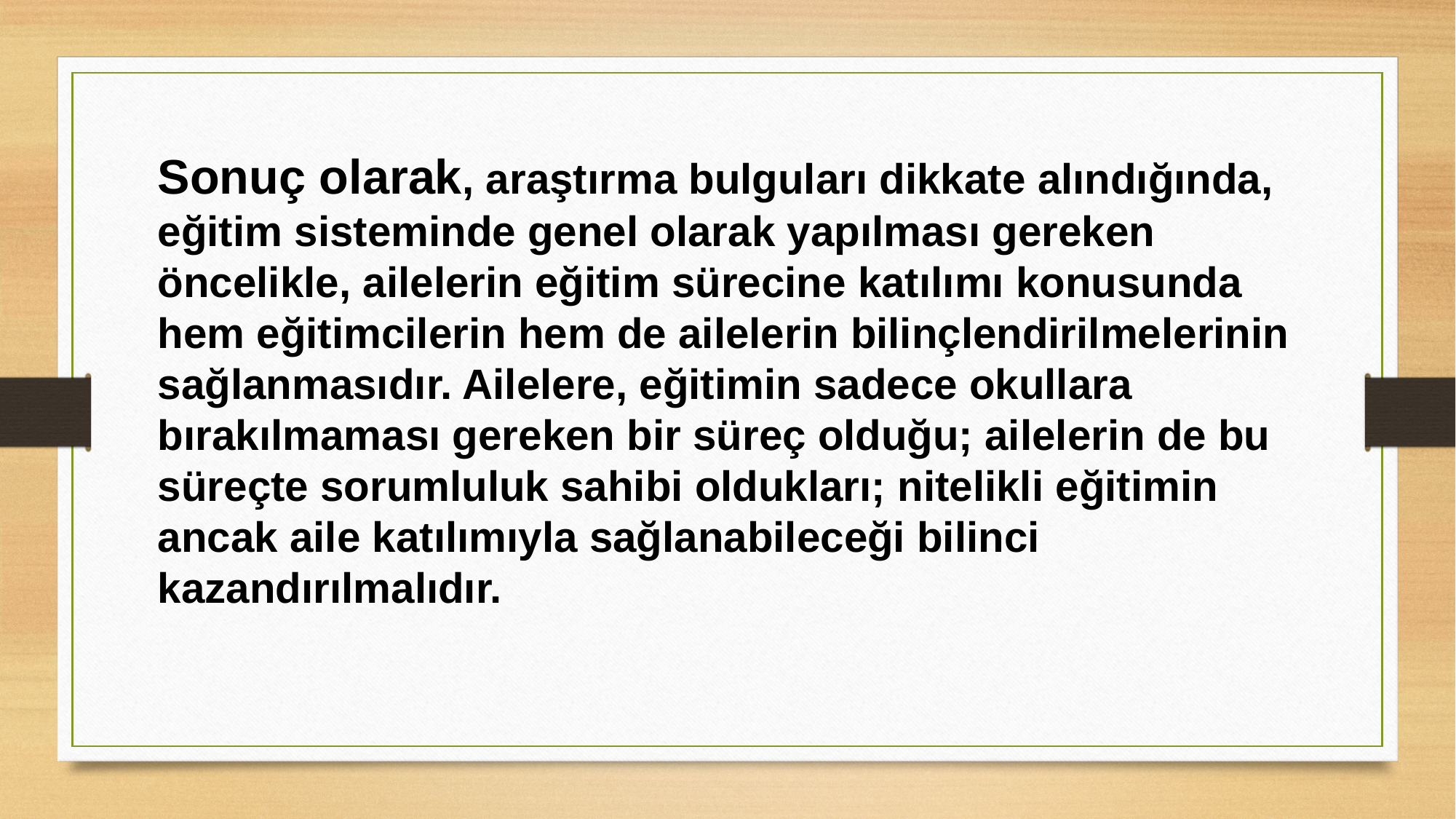

Sonuç olarak, araştırma bulguları dikkate alındığında, eğitim sisteminde genel olarak yapılması gereken öncelikle, ailelerin eğitim sürecine katılımı konusunda hem eğitimcilerin hem de ailelerin bilinçlendirilmelerinin sağlanmasıdır. Ailelere, eğitimin sadece okullara bırakılmaması gereken bir süreç olduğu; ailelerin de bu süreçte sorumluluk sahibi oldukları; nitelikli eğitimin ancak aile katılımıyla sağlanabileceği bilinci kazandırılmalıdır.